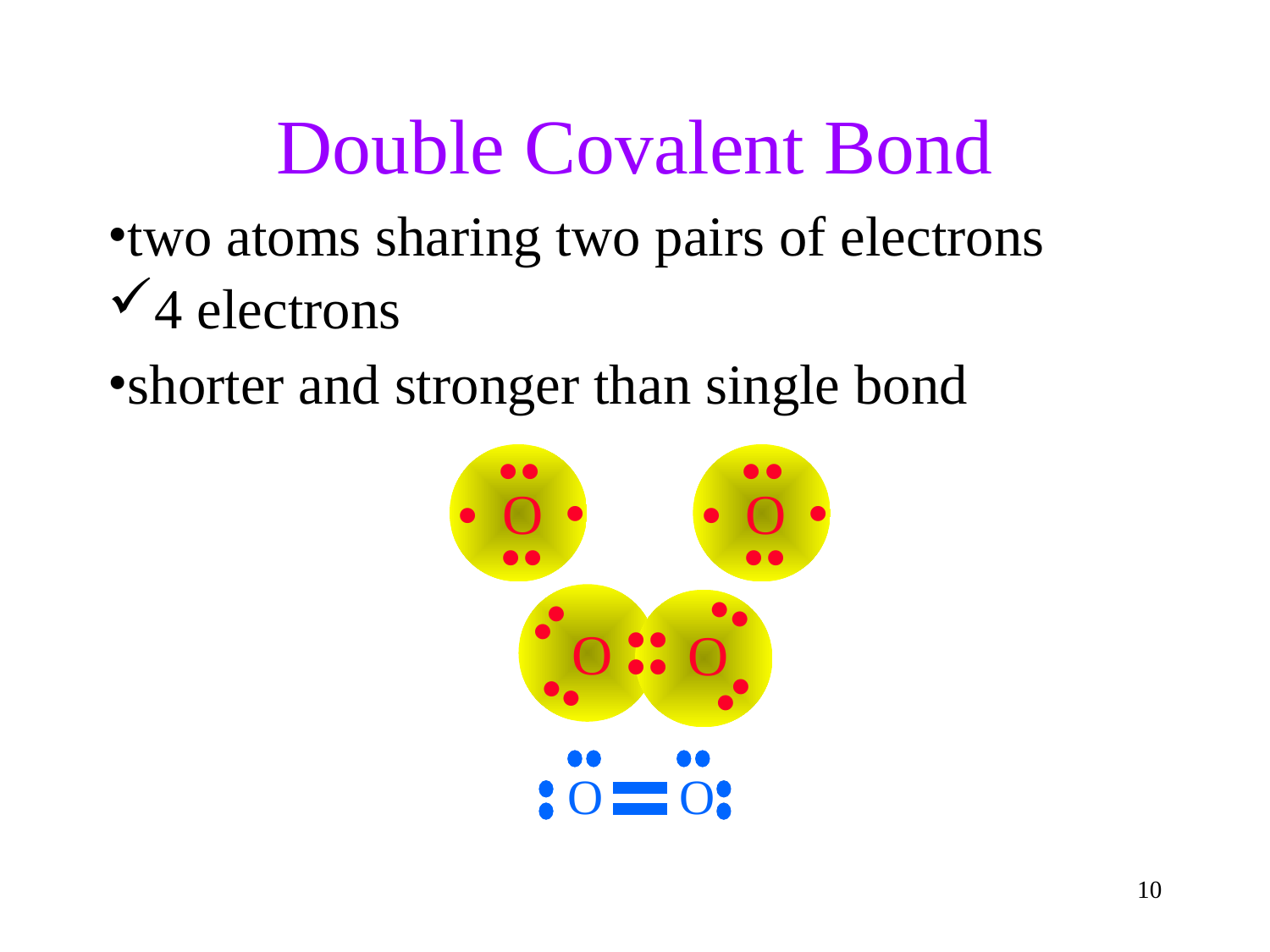

Double Covalent Bond
two atoms sharing two pairs of electrons
4 electrons
shorter and stronger than single bond
••

•
•
O
••
••

•
•
O
••
••

••
O
••
••
••
••
O

O
O

10